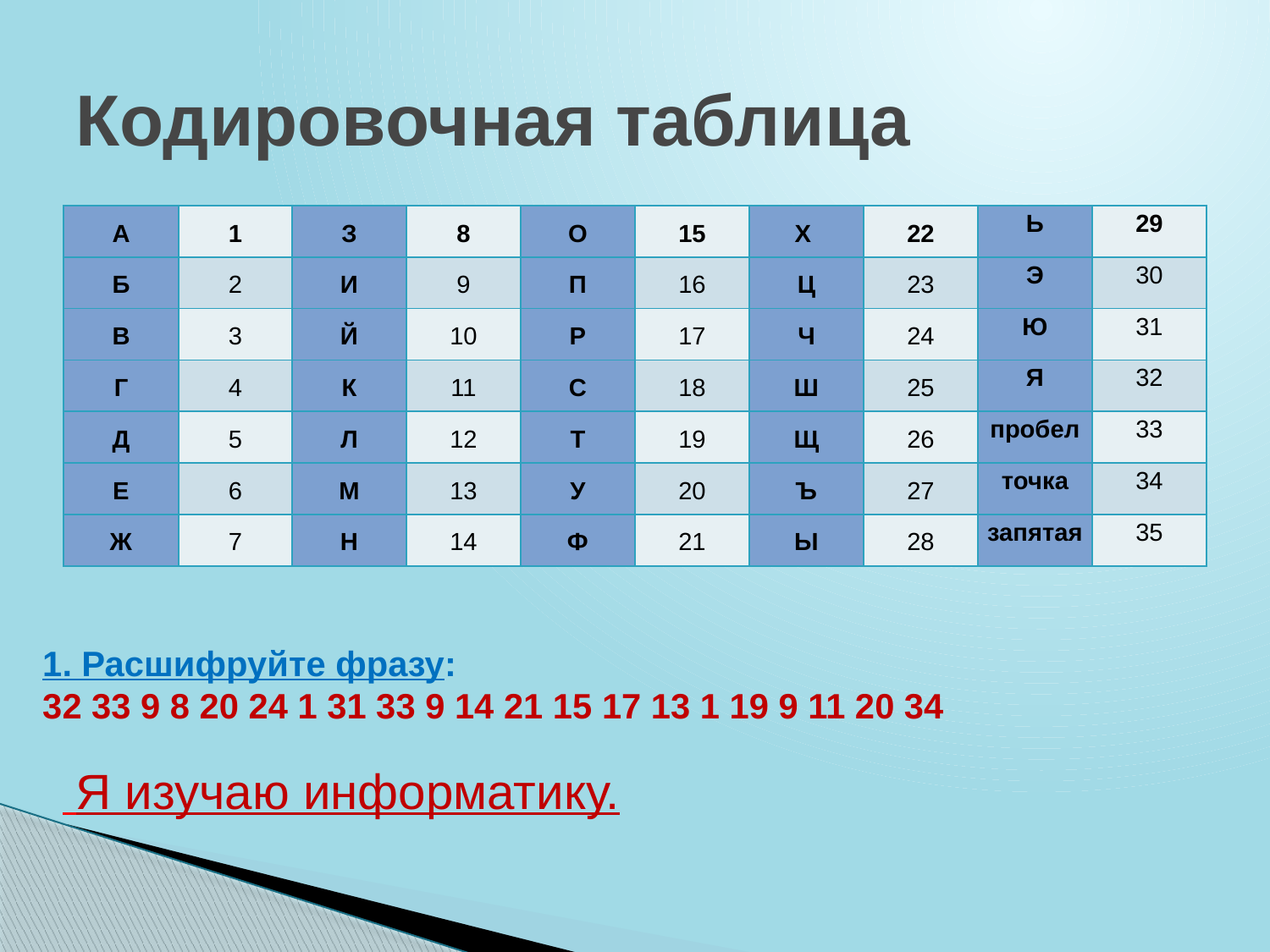

# Кодировочная таблица
| А | 1 | З | 8 | О | 15 | Х | 22 | Ь | 29 |
| --- | --- | --- | --- | --- | --- | --- | --- | --- | --- |
| Б | 2 | И | 9 | П | 16 | Ц | 23 | Э | 30 |
| В | 3 | Й | 10 | Р | 17 | Ч | 24 | Ю | 31 |
| Г | 4 | К | 11 | С | 18 | Ш | 25 | Я | 32 |
| Д | 5 | Л | 12 | Т | 19 | Щ | 26 | пробел | 33 |
| Е | 6 | М | 13 | У | 20 | Ъ | 27 | точка | 34 |
| Ж | 7 | Н | 14 | Ф | 21 | Ы | 28 | запятая | 35 |
1. Расшифруйте фразу:
32 33 9 8 20 24 1 31 33 9 14 21 15 17 13 1 19 9 11 20 34
 Я изучаю информатику.